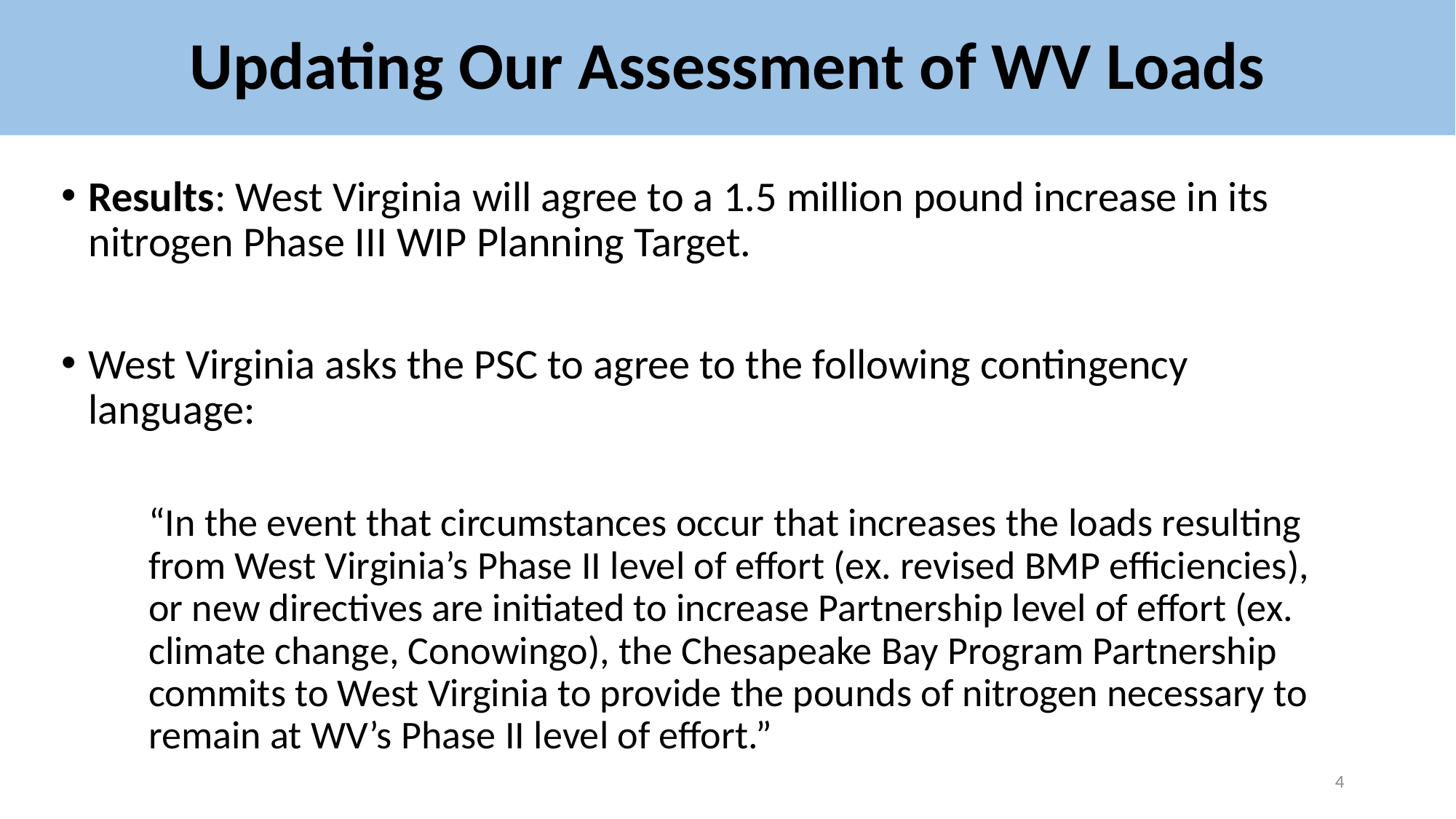

# Updating Our Assessment of WV Loads
Results: West Virginia will agree to a 1.5 million pound increase in its nitrogen Phase III WIP Planning Target.

West Virginia asks the PSC to agree to the following contingency language:

“In the event that circumstances occur that increases the loads resulting from West Virginia’s Phase II level of effort (ex. revised BMP efficiencies), or new directives are initiated to increase Partnership level of effort (ex. climate change, Conowingo), the Chesapeake Bay Program Partnership commits to West Virginia to provide the pounds of nitrogen necessary to remain at WV’s Phase II level of effort.”
4